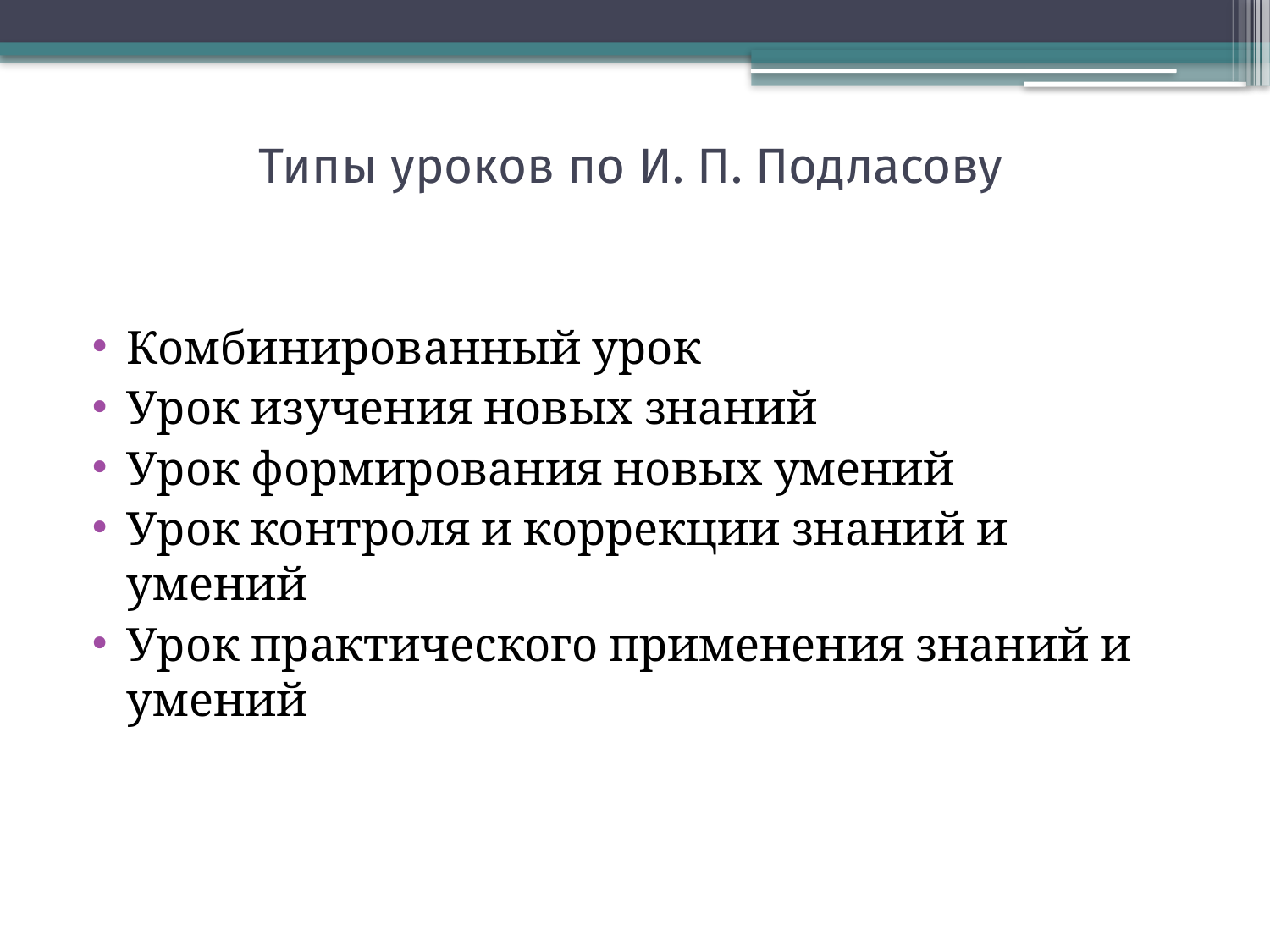

# Типы уроков по И. П. Подласову
Комбинированный урок
Урок изучения новых знаний
Урок формирования новых умений
Урок контроля и коррекции знаний и умений
Урок практического применения знаний и умений